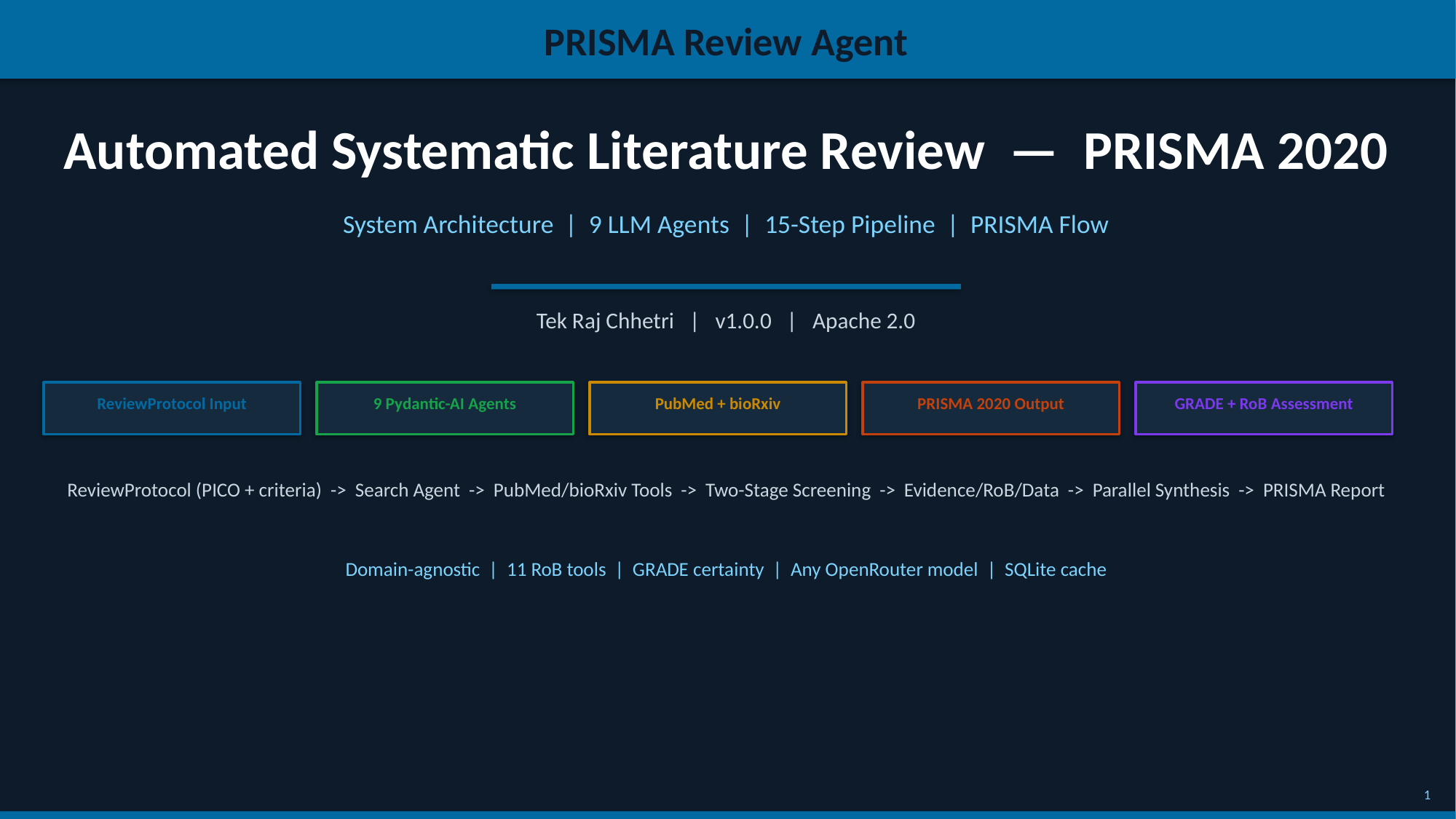

PRISMA Review Agent
Automated Systematic Literature Review  —  PRISMA 2020
System Architecture  |  9 LLM Agents  |  15-Step Pipeline  |  PRISMA Flow

Tek Raj Chhetri   |   v1.0.0   |   Apache 2.0

ReviewProtocol Input
9 Pydantic-AI Agents
PubMed + bioRxiv
PRISMA 2020 Output
GRADE + RoB Assessment
ReviewProtocol (PICO + criteria)  ->  Search Agent  ->  PubMed/bioRxiv Tools  ->  Two-Stage Screening  ->  Evidence/RoB/Data  ->  Parallel Synthesis  ->  PRISMA Report
Domain-agnostic  |  11 RoB tools  |  GRADE certainty  |  Any OpenRouter model  |  SQLite cache
1